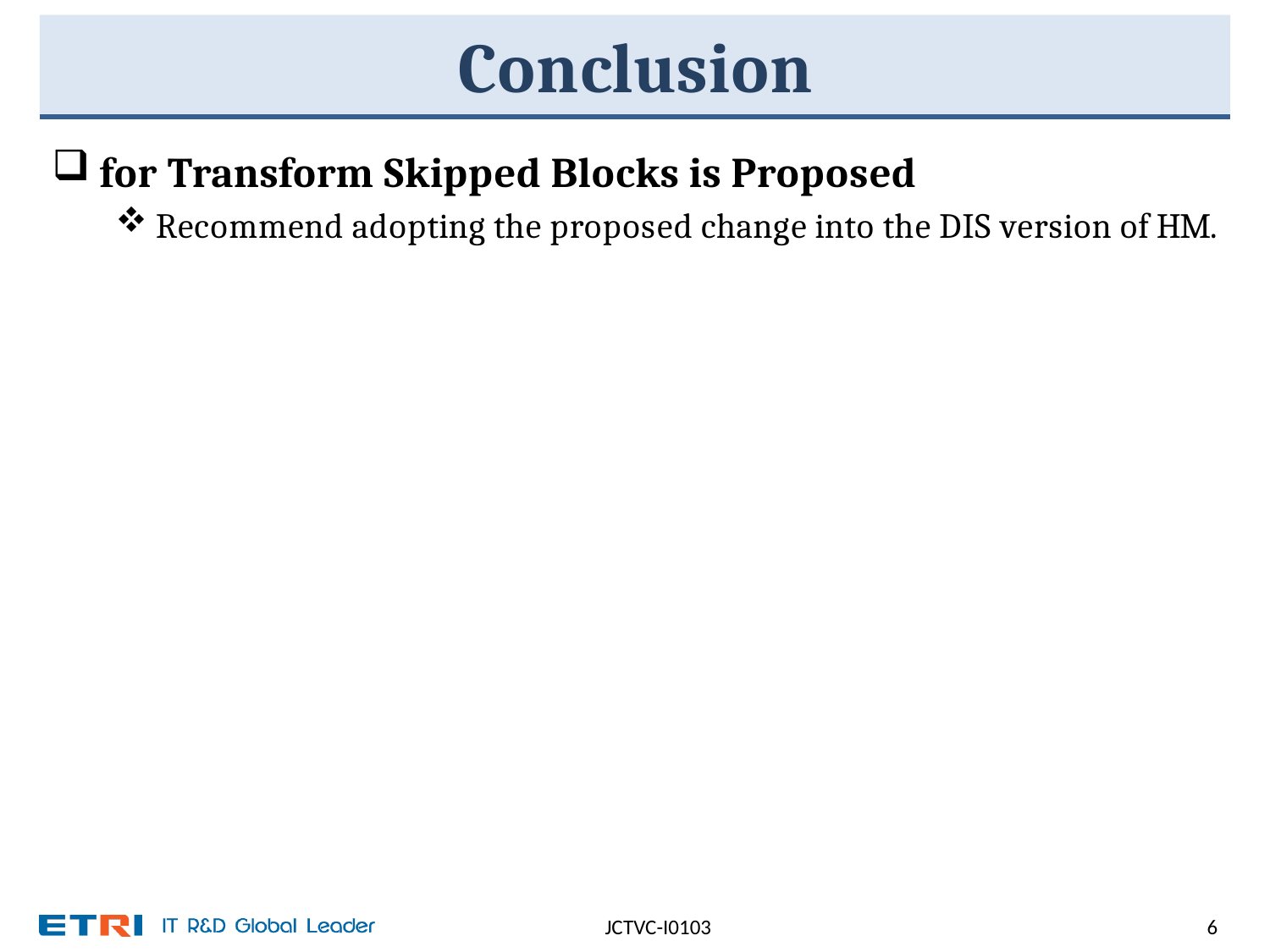

# Conclusion
for Transform Skipped Blocks is Proposed
Recommend adopting the proposed change into the DIS version of HM.

JCTVC-I0103
6